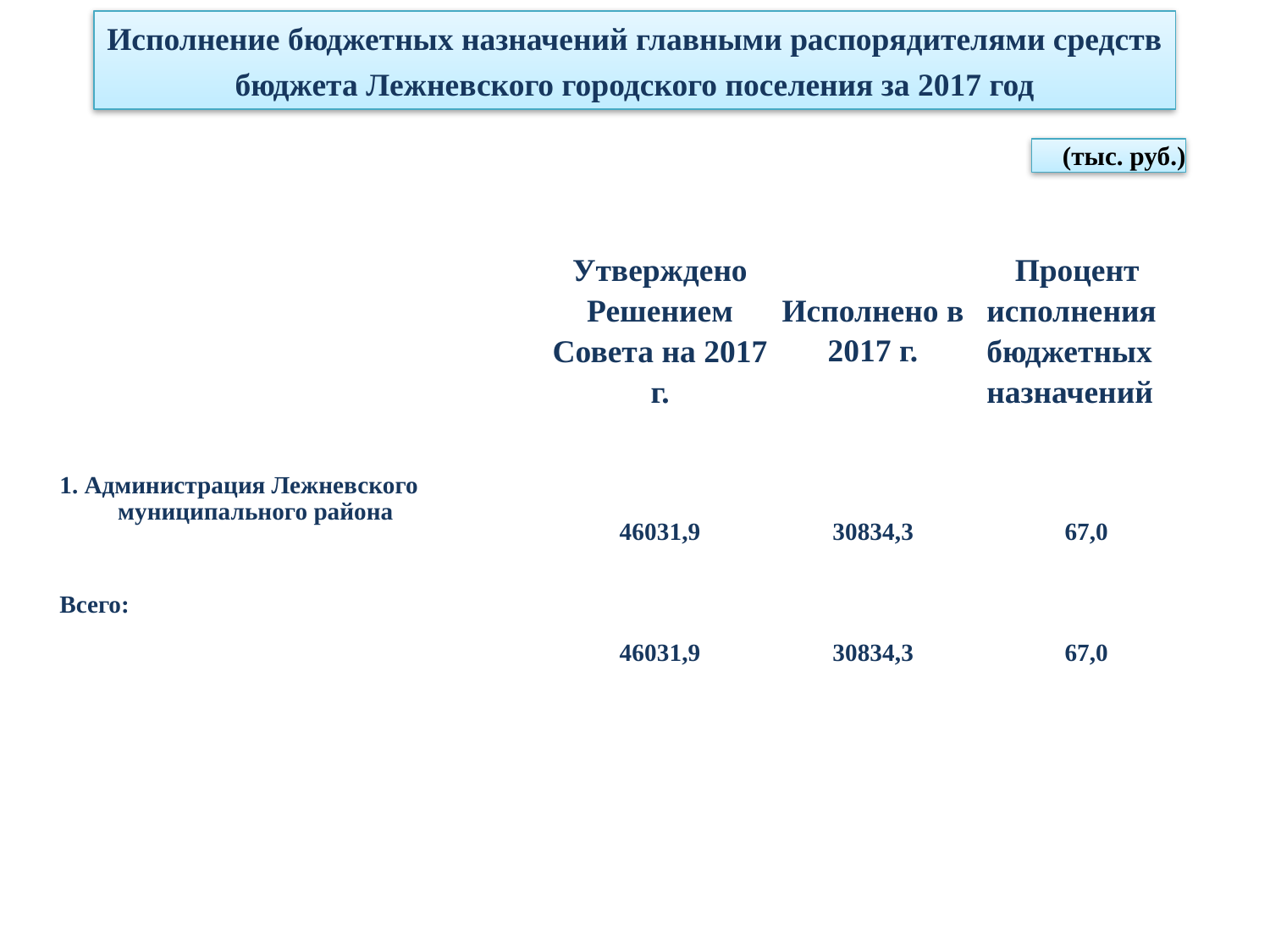

Исполнение бюджетных назначений главными распорядителями средств бюджета Лежневского городского поселения за 2017 год
(тыс. руб.)
|  | Утверждено Решением Совета на 2017 г. | Исполнено в 2017 г. | Процент исполнения бюджетных назначений |
| --- | --- | --- | --- |
| 1. Администрация Лежневского муниципального района | 46031,9 | 30834,3 | 67,0 |
| Всего: | 46031,9 | 30834,3 | 67,0 |